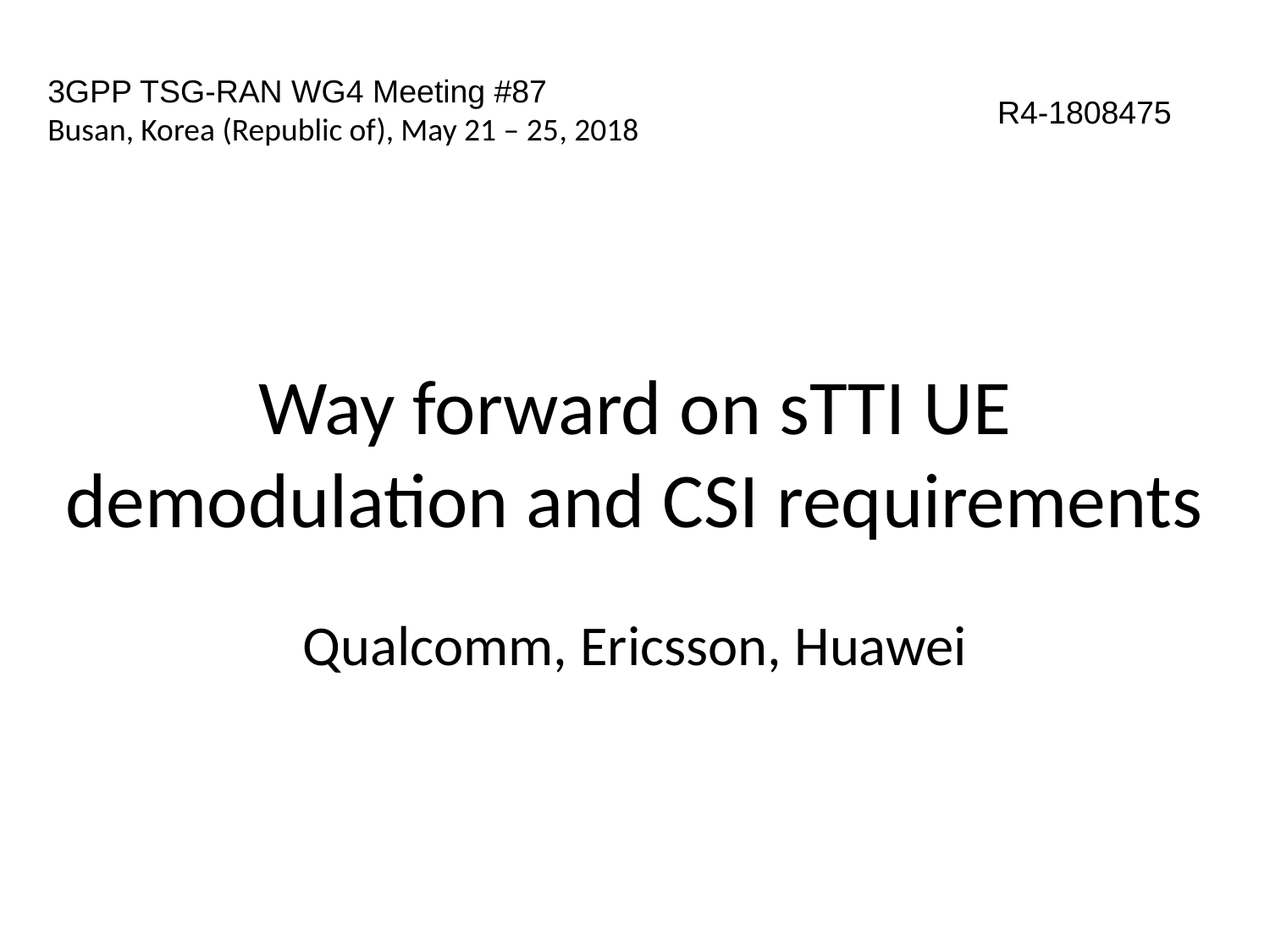

# 3GPP TSG-RAN WG4 Meeting #87 Busan, Korea (Republic of), May 21 – 25, 2018
R4-1808475
Way forward on sTTI UE demodulation and CSI requirements
Qualcomm, Ericsson, Huawei